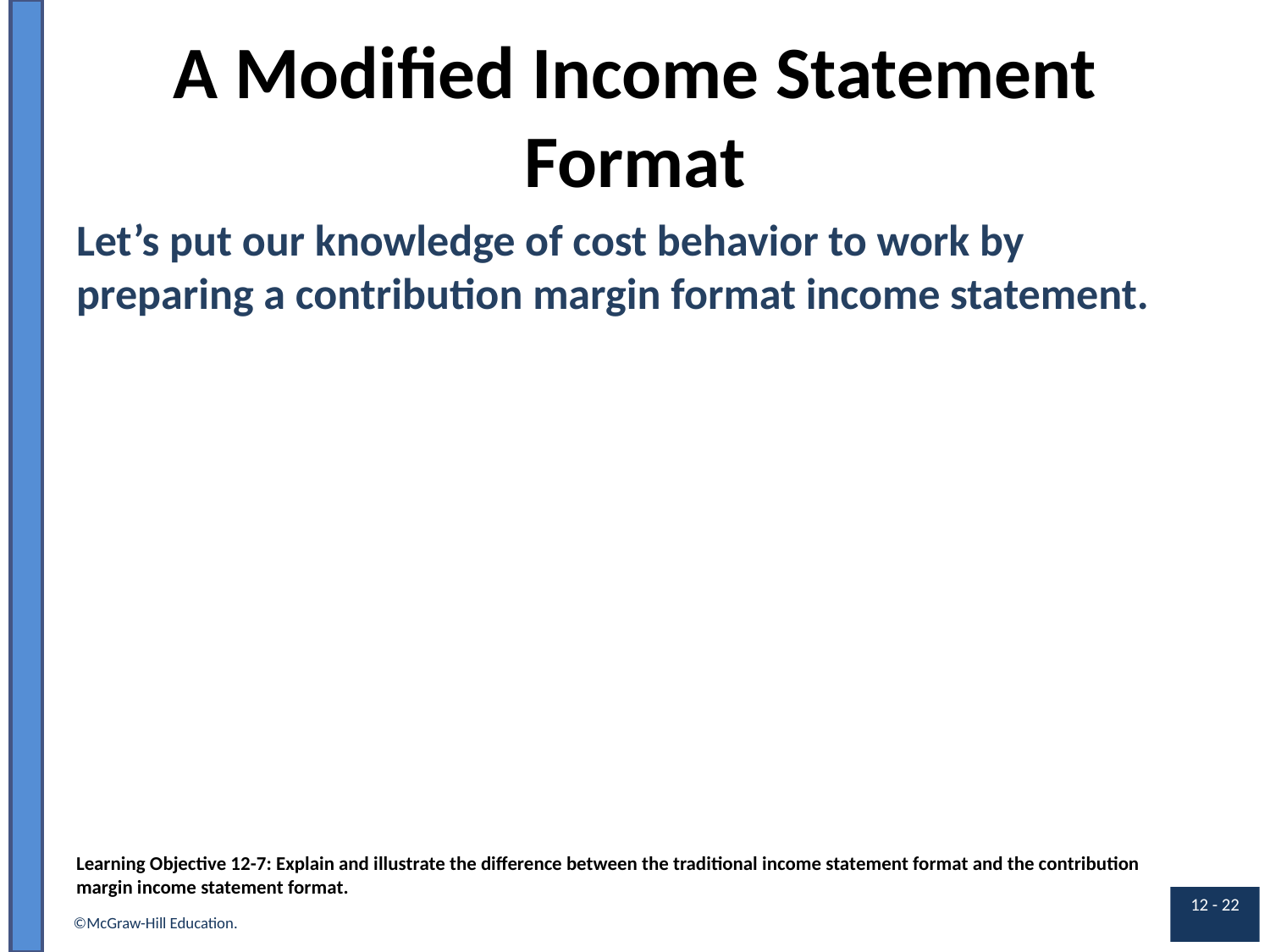

# A Modified Income Statement Format
Let’s put our knowledge of cost behavior to work by preparing a contribution margin format income statement.
Learning Objective 12-7: Explain and illustrate the difference between the traditional income statement format and the contribution margin income statement format.